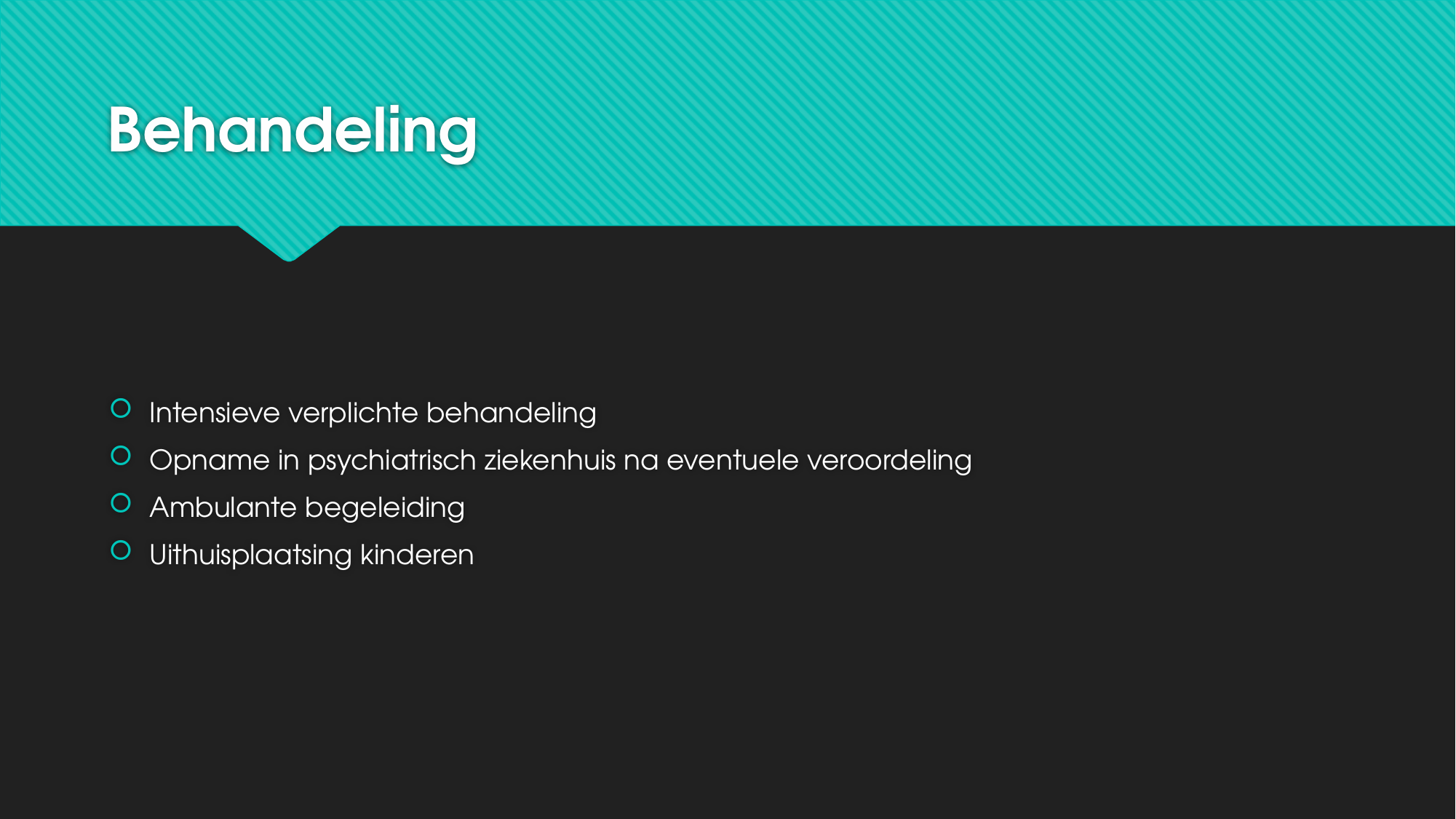

# Behandeling
Intensieve verplichte behandeling
Opname in psychiatrisch ziekenhuis na eventuele veroordeling
Ambulante begeleiding
Uithuisplaatsing kinderen